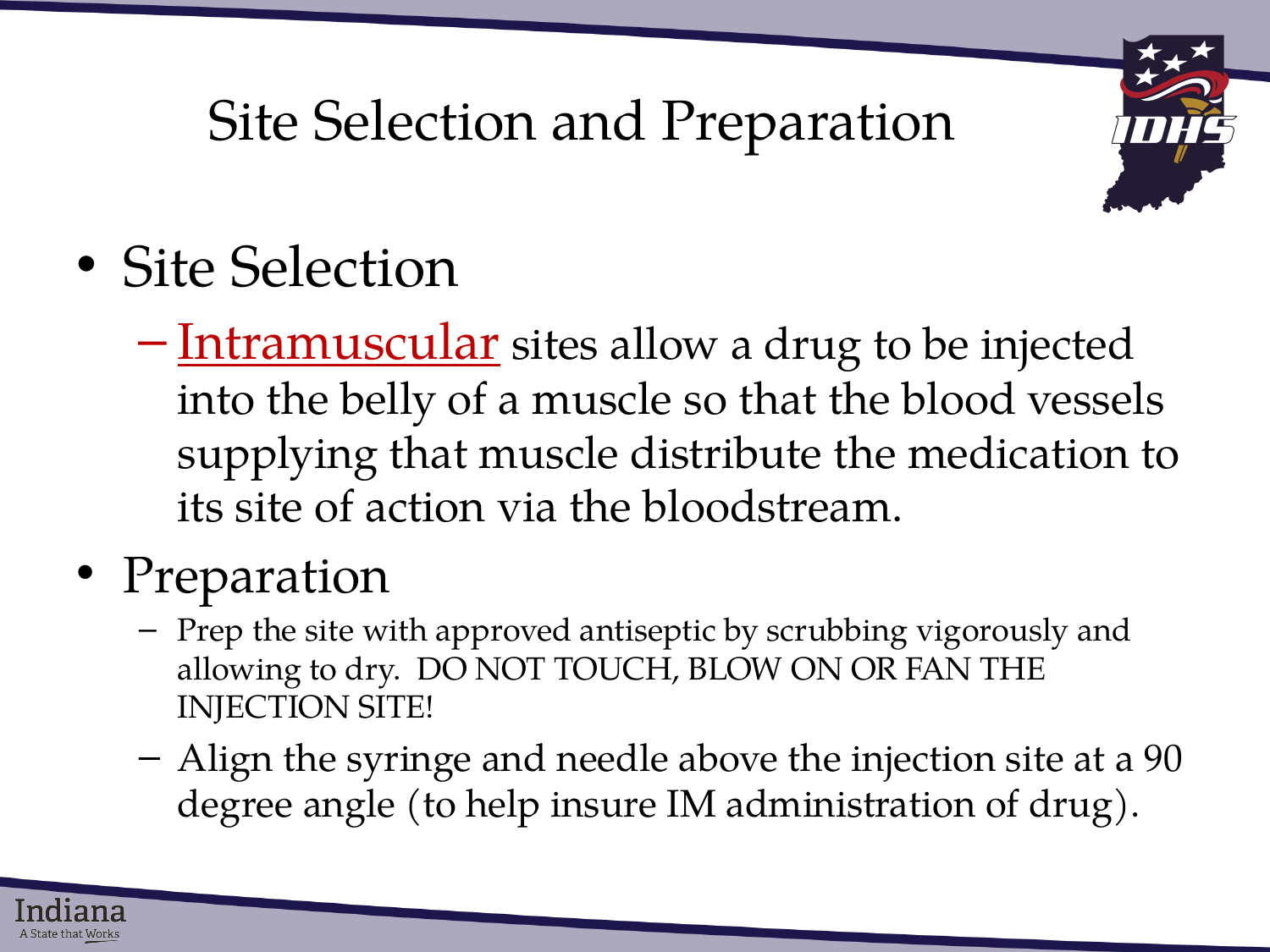

# Site Selection and Preparation
Site Selection
Intramuscular sites allow a drug to be injected into the belly of a muscle so that the blood vessels supplying that muscle distribute the medication to its site of action via the bloodstream.
Preparation
Prep the site with approved antiseptic by scrubbing vigorously and allowing to dry.  DO NOT TOUCH, BLOW ON OR FAN THE INJECTION SITE!
Align the syringe and needle above the injection site at a 90 degree angle (to help insure IM administration of drug).